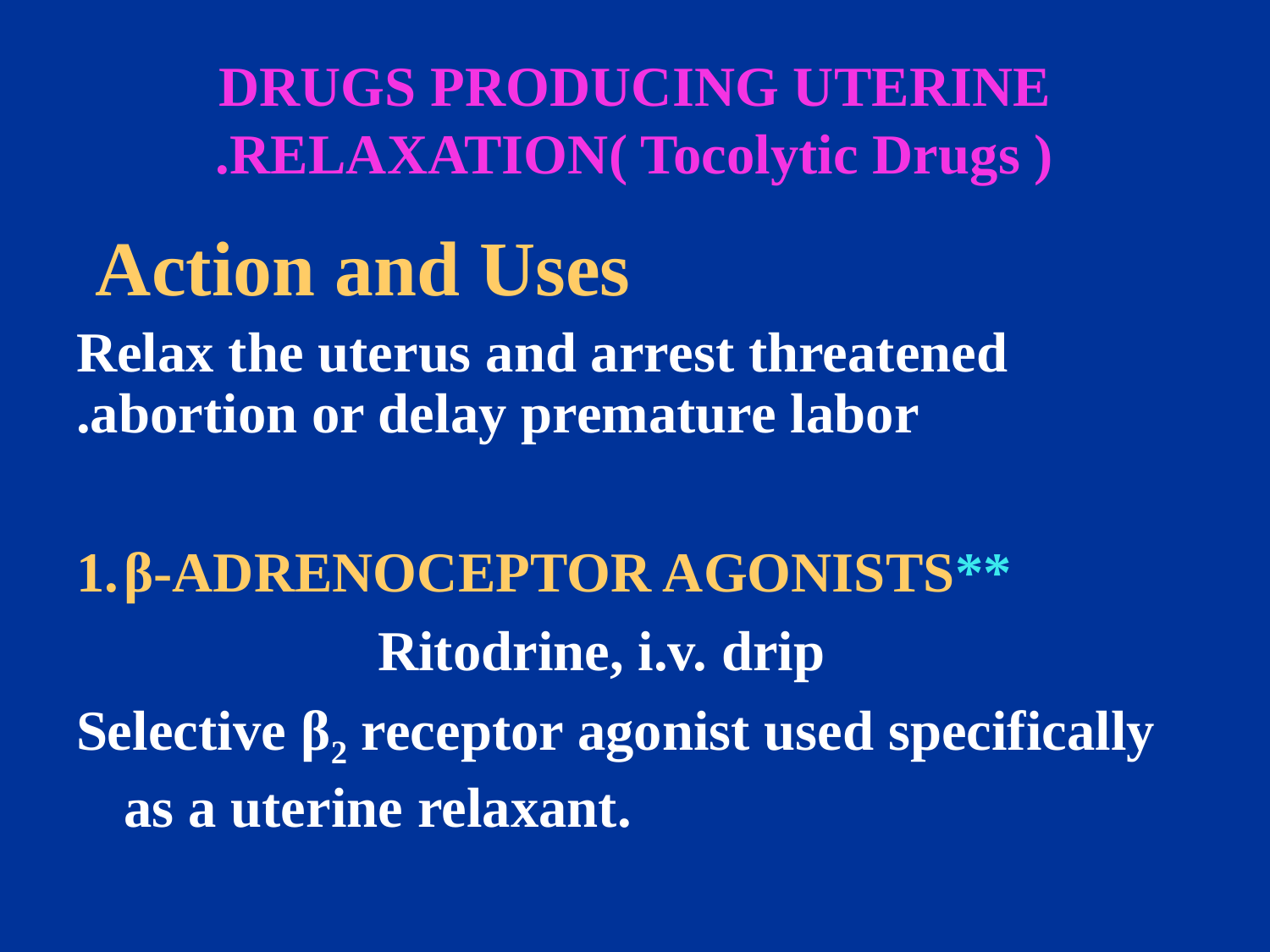

# DRUGS PRODUCING UTERINE RELAXATION( Tocolytic Drugs ).
Action and Uses
	Relax the uterus and arrest threatened abortion or delay premature labor.

1.	β-ADRENOCEPTOR AGONISTS**
			Ritodrine, i.v. drip
Selective β2 receptor agonist used specifically as a uterine relaxant.